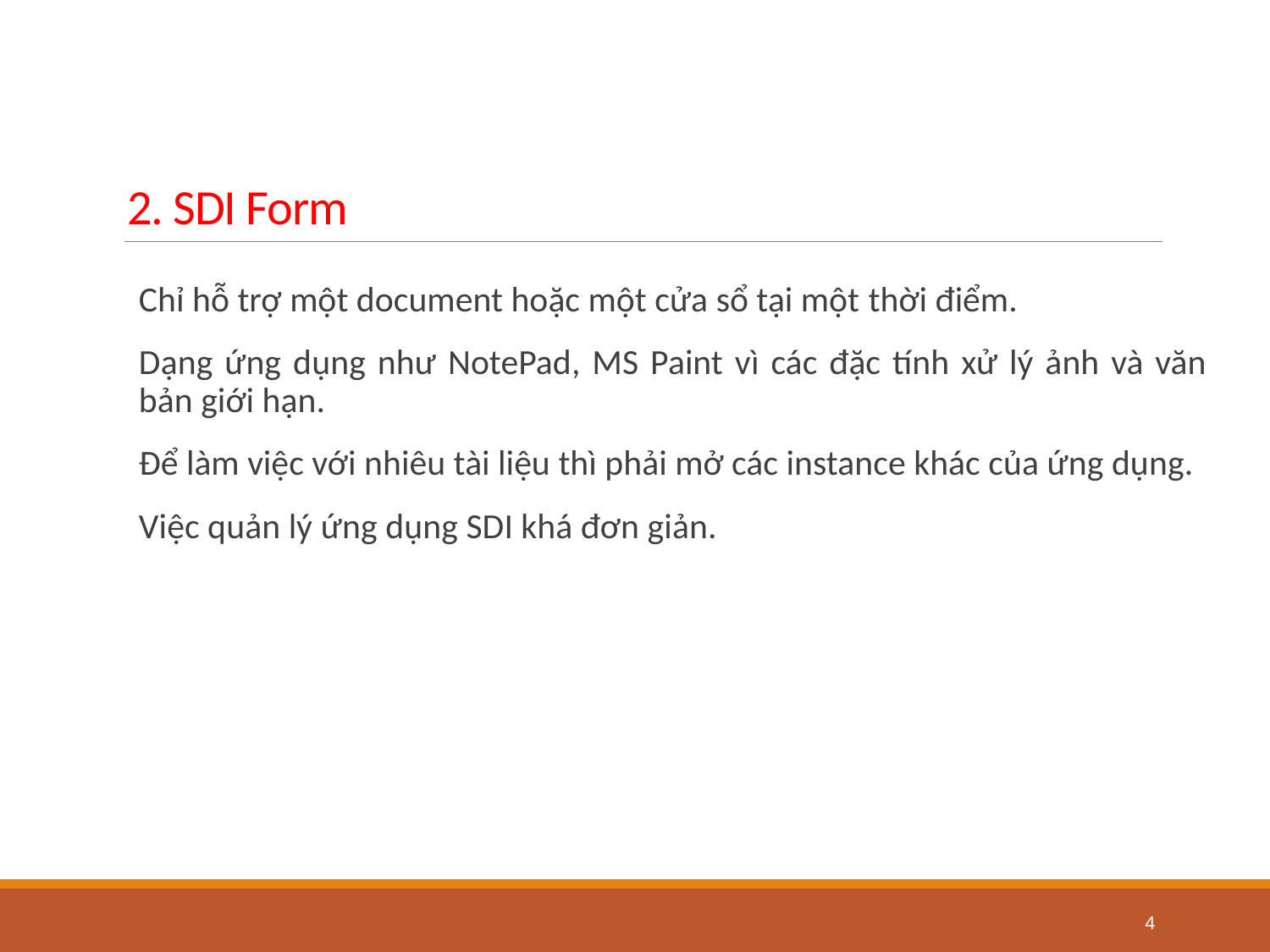

# 2. SDI Form
Chỉ hỗ trợ một document hoặc một cửa sổ tại một thời điểm.
Dạng ứng dụng như NotePad, MS Paint vì các đặc tính xử lý ảnh và văn bản giới hạn.
Để làm việc với nhiêu tài liệu thì phải mở các instance khác của ứng dụng.
Việc quản lý ứng dụng SDI khá đơn giản.
4